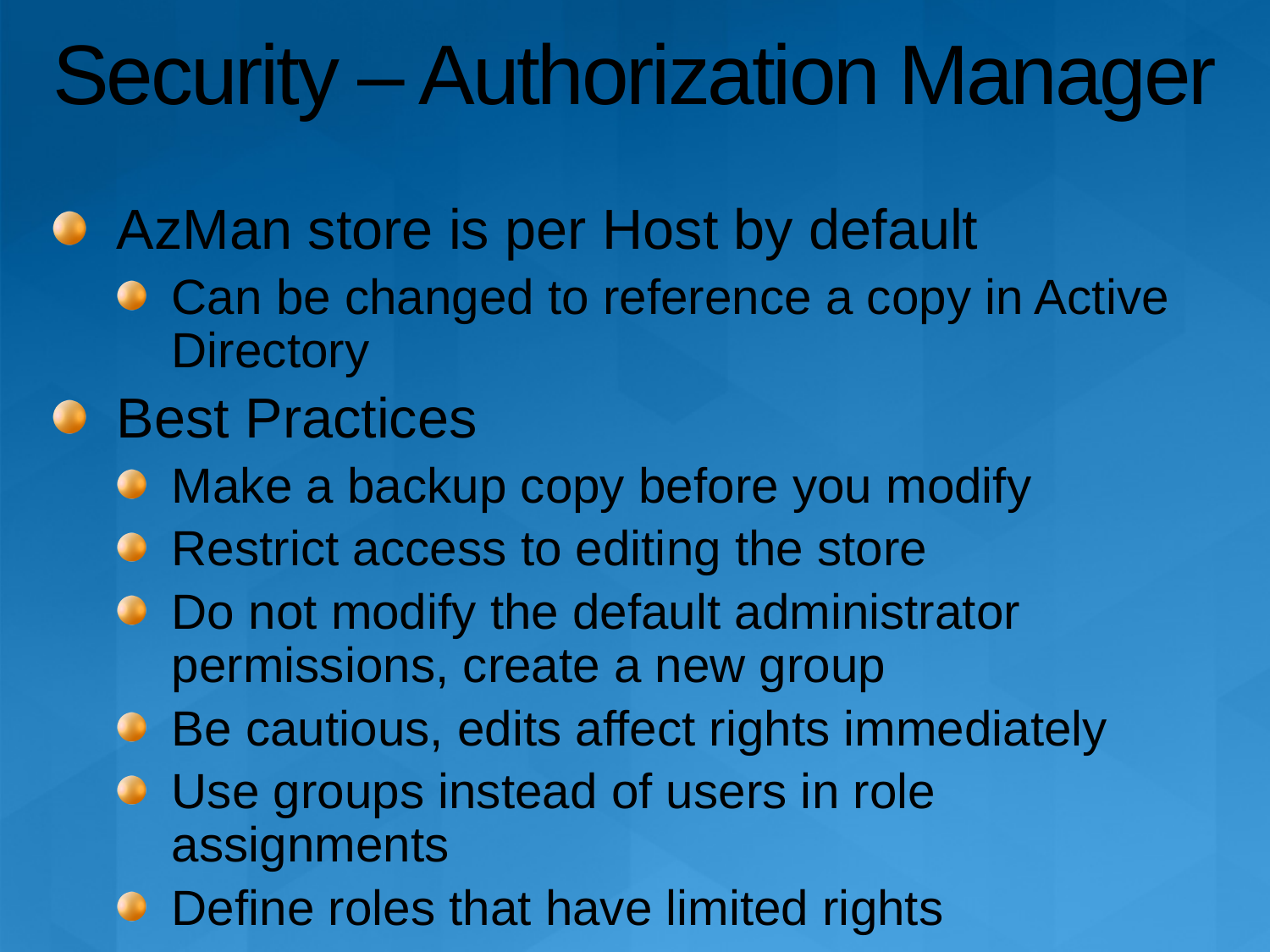

# Security – Authorization Manager
AzMan store is per Host by default
Can be changed to reference a copy in Active Directory
Best Practices
Make a backup copy before you modify
Restrict access to editing the store
Do not modify the default administrator permissions, create a new group
Be cautious, edits affect rights immediately
Use groups instead of users in role assignments
Define roles that have limited rights